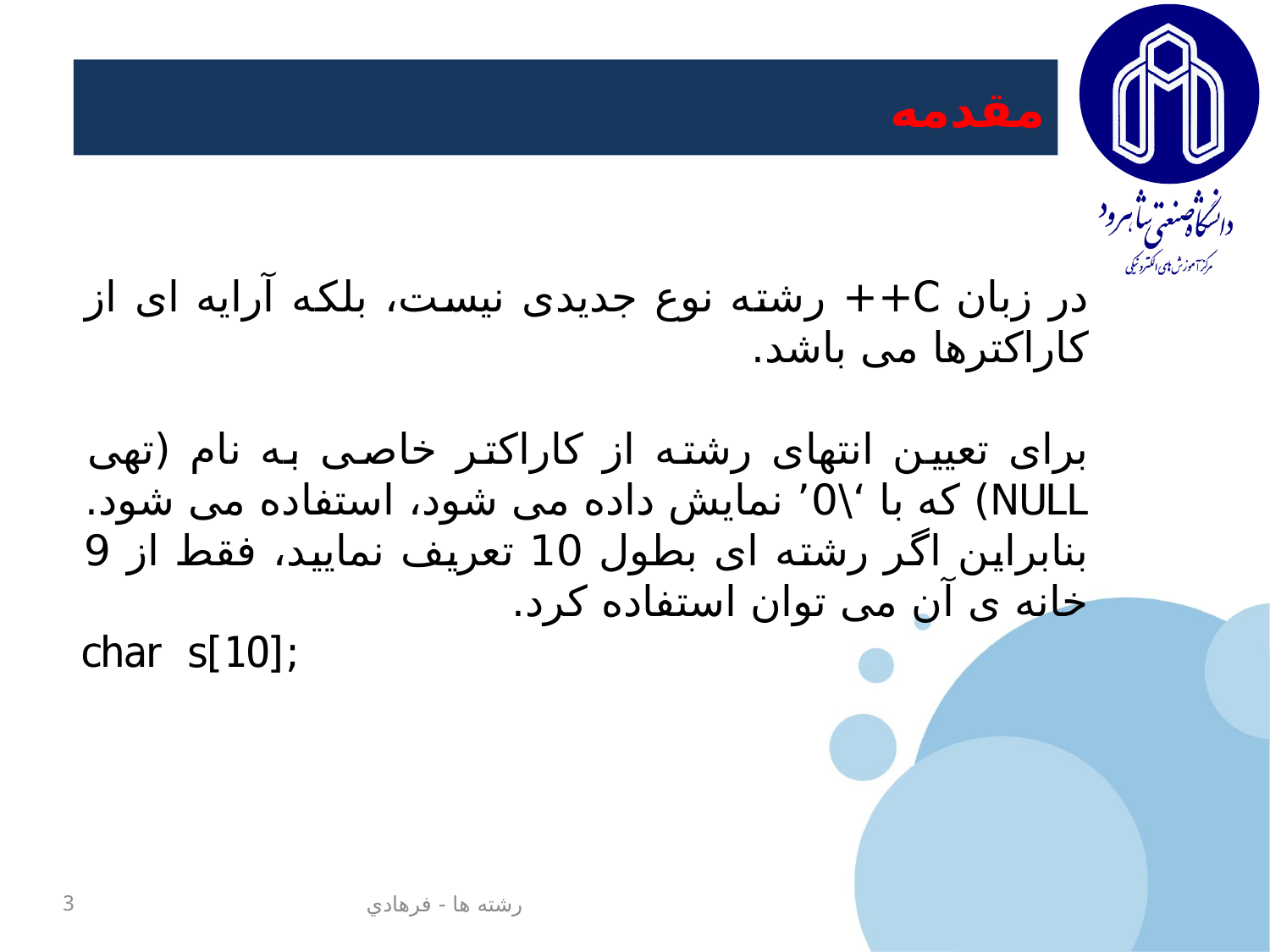

# مقدمه
در زبان C++ رشته نوع جدیدی نیست، بلکه آرایه ای از کاراکترها می باشد.

برای تعیین انتهای رشته از کاراکتر خاصی به نام (تهی NULL) که با ‘\0’ نمایش داده می شود، استفاده می شود.
	بنابراین اگر رشته ای بطول 10 تعریف نمایید، فقط از 9 خانه ی آن می توان استفاده کرد.
char  s[10];
3
رشته ها - فرهادي